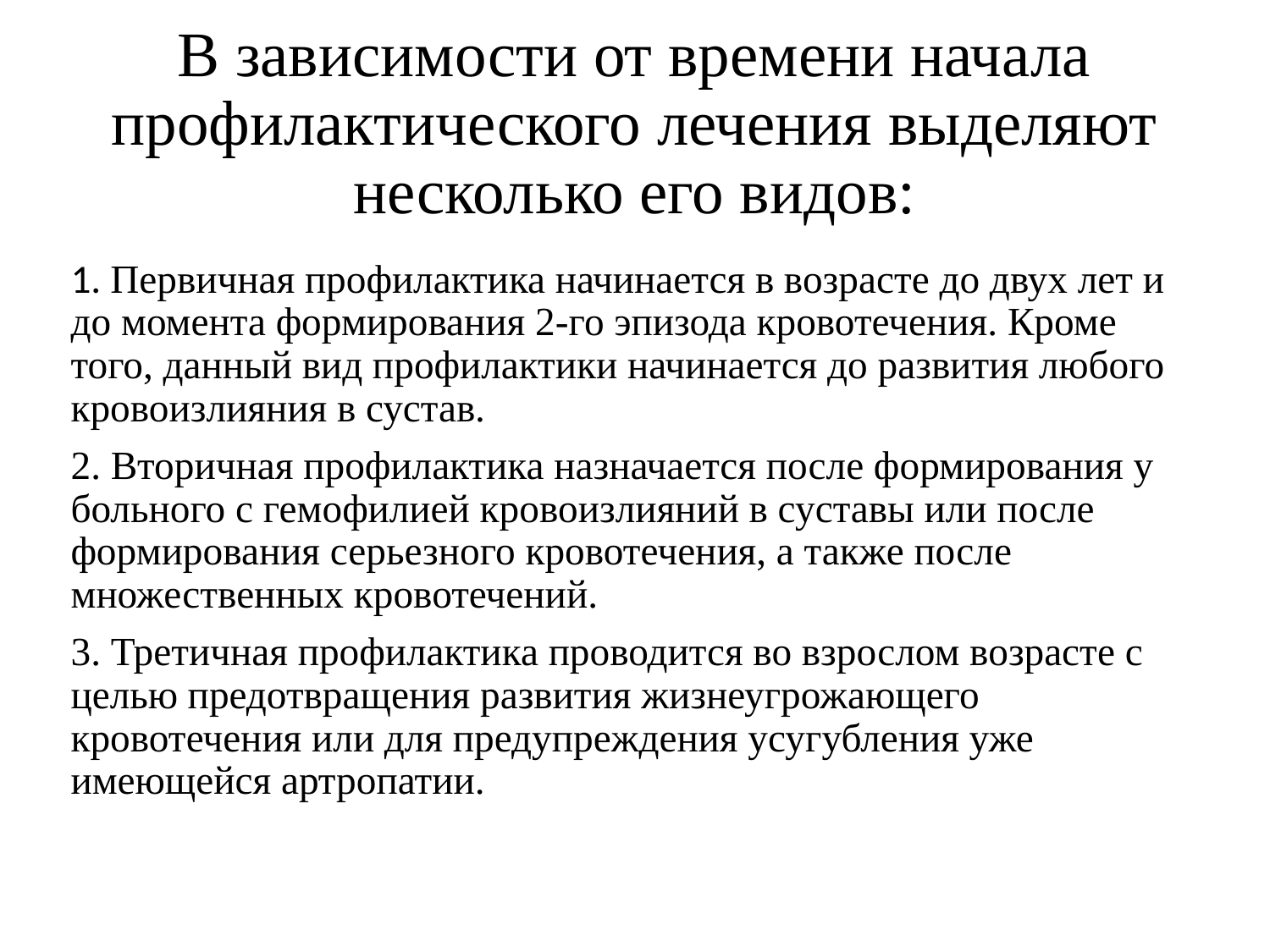

# В зависимости от времени начала профилактического лечения выделяют несколько его видов:
1. Первичная профилактика начинается в возрасте до двух лет и до момента формирования 2-го эпизода кровотечения. Кроме того, данный вид профилактики начинается до развития любого кровоизлияния в сустав.
2. Вторичная профилактика назначается после формирования у больного с гемофилией кровоизлияний в суставы или после формирования серьезного кровотечения, а также после множественных кровотечений.
3. Третичная профилактика проводится во взрослом возрасте с целью предотвращения развития жизнеугрожающего кровотечения или для предупреждения усугубления уже имеющейся артропатии.